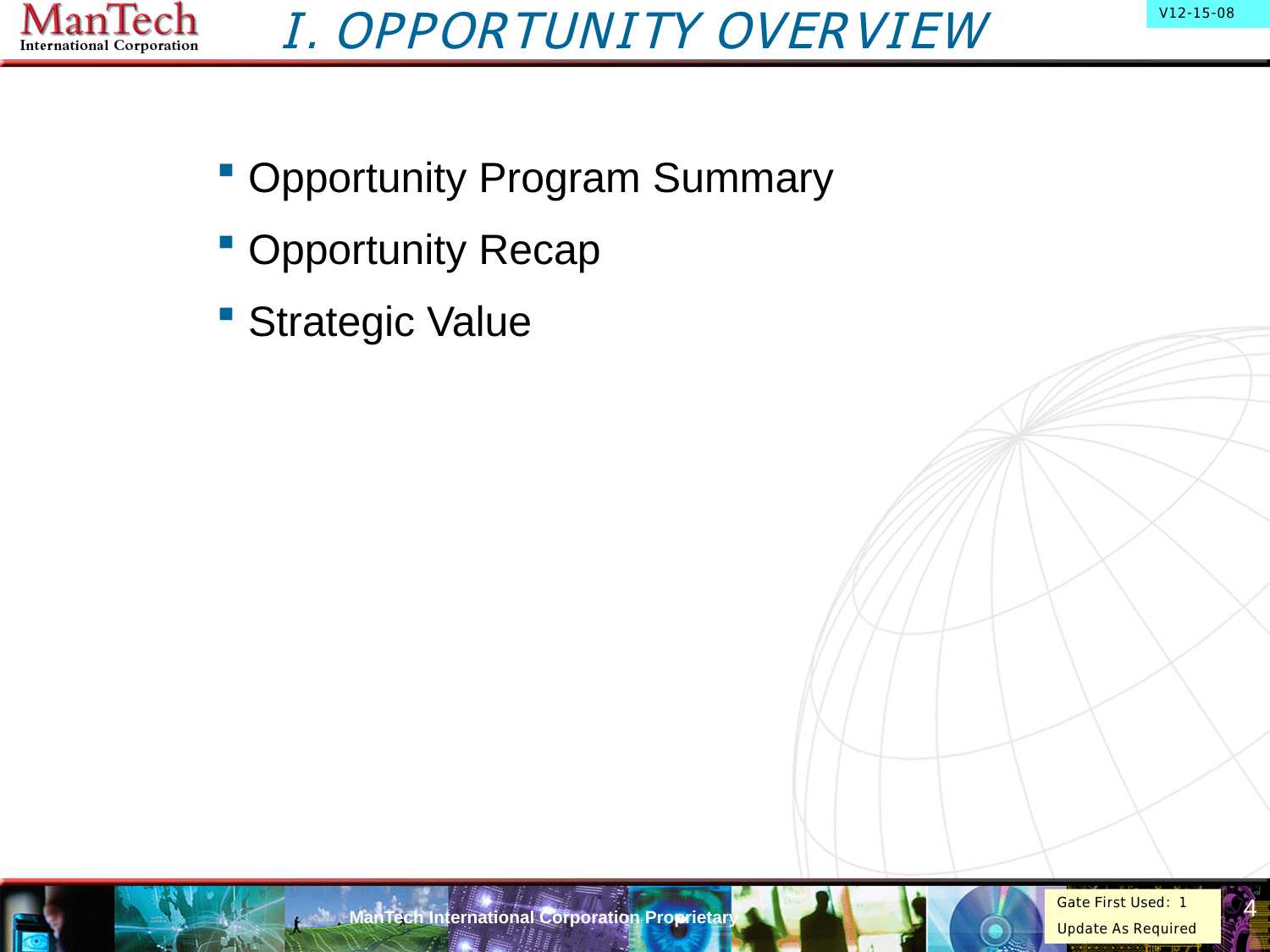

I. OPPORTUNITY OVERVIEW
Opportunity Program Summary
Opportunity Recap
Strategic Value
4
Gate First Used:  1
Update As Required